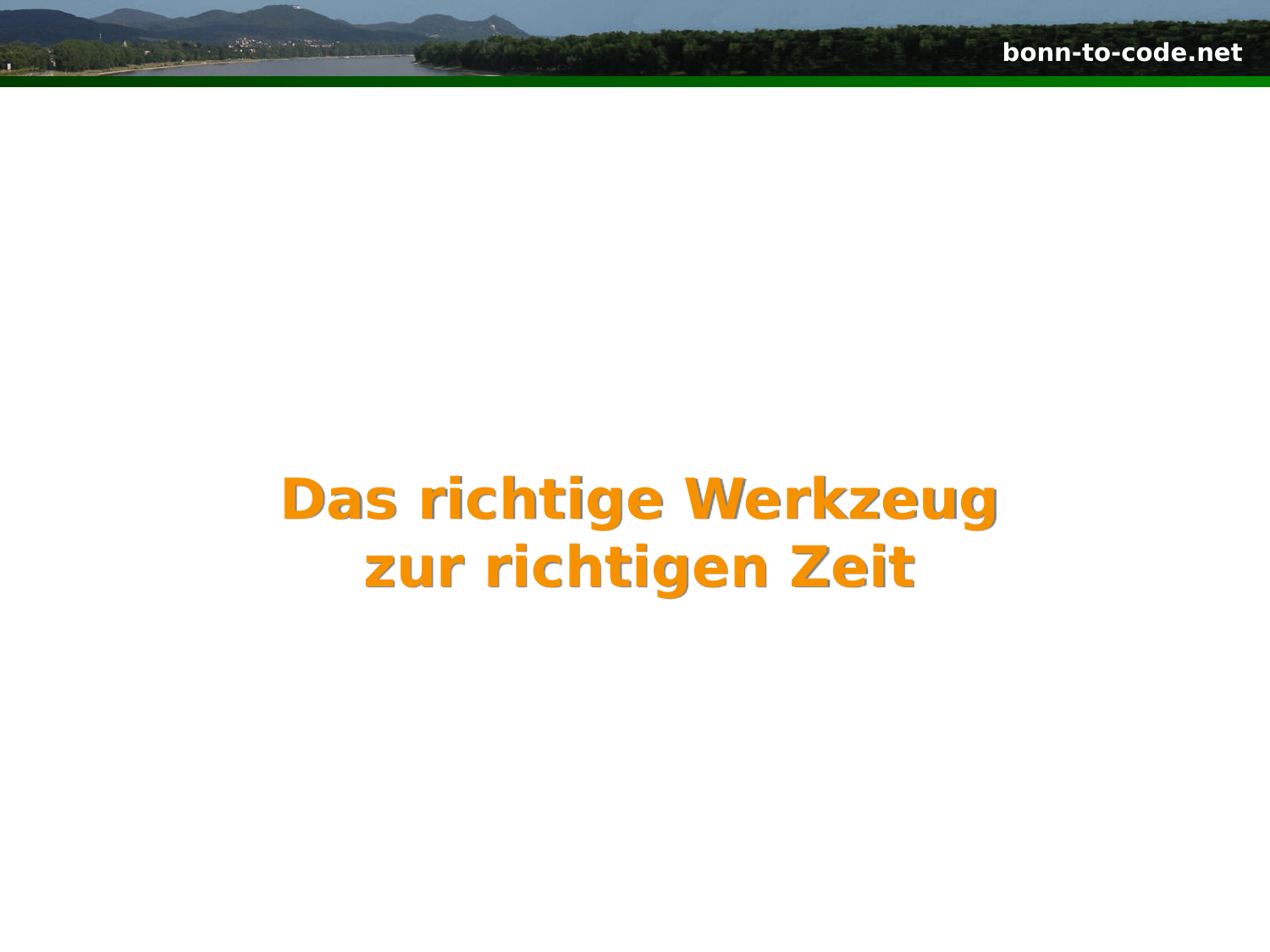

# Das richtige Werkzeug zur richtigen Zeit